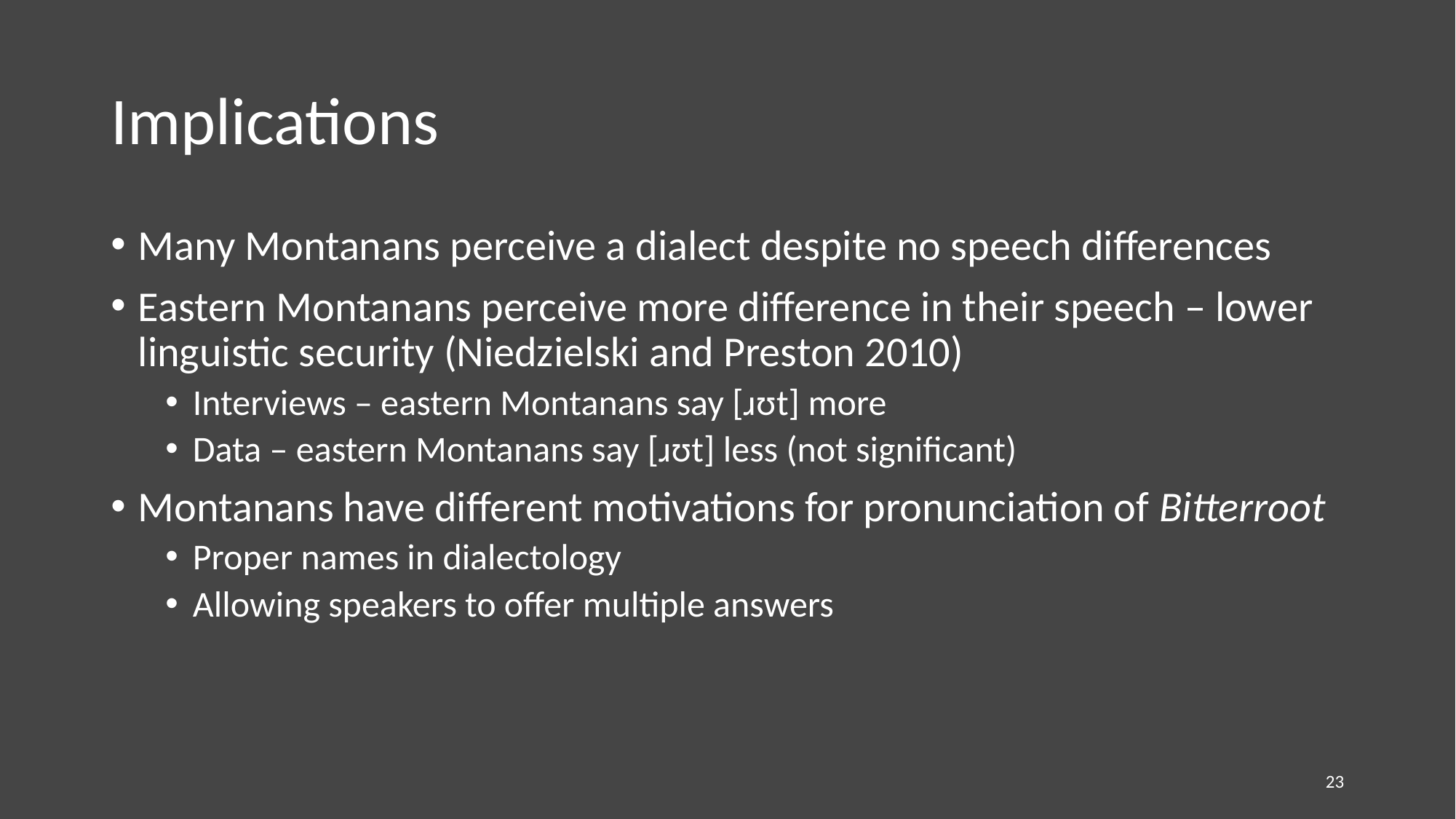

# Implications
Many Montanans perceive a dialect despite no speech differences
Eastern Montanans perceive more difference in their speech – lower linguistic security (Niedzielski and Preston 2010)
Interviews – eastern Montanans say [ɹʊt] more
Data – eastern Montanans say [ɹʊt] less (not significant)
Montanans have different motivations for pronunciation of Bitterroot
Proper names in dialectology
Allowing speakers to offer multiple answers

23